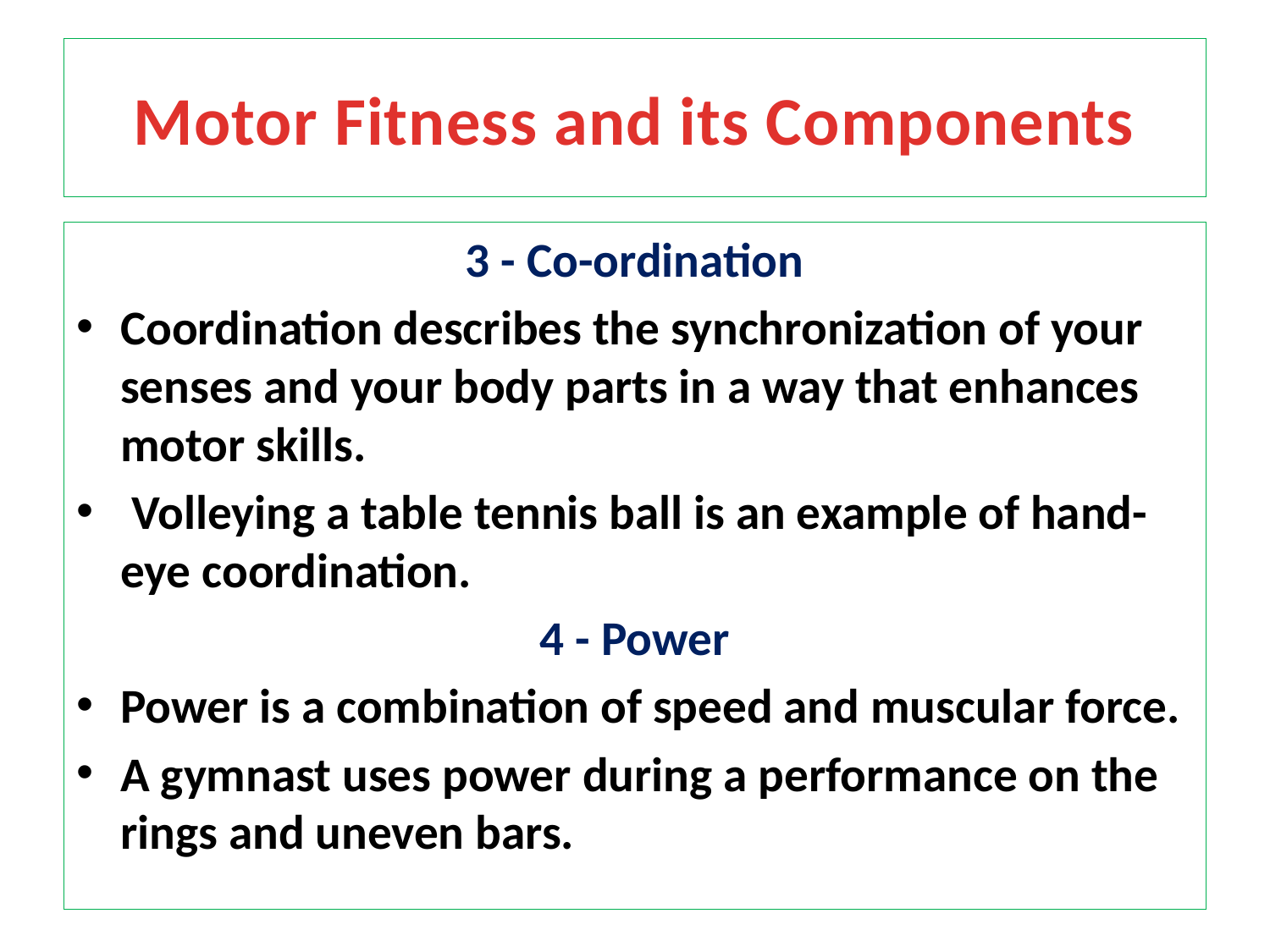

# Motor Fitness and its Components
3 - Co-ordination
Coordination describes the synchronization of your senses and your body parts in a way that enhances motor skills.
 Volleying a table tennis ball is an example of hand-eye coordination.
4 - Power
Power is a combination of speed and muscular force.
A gymnast uses power during a performance on the rings and uneven bars.